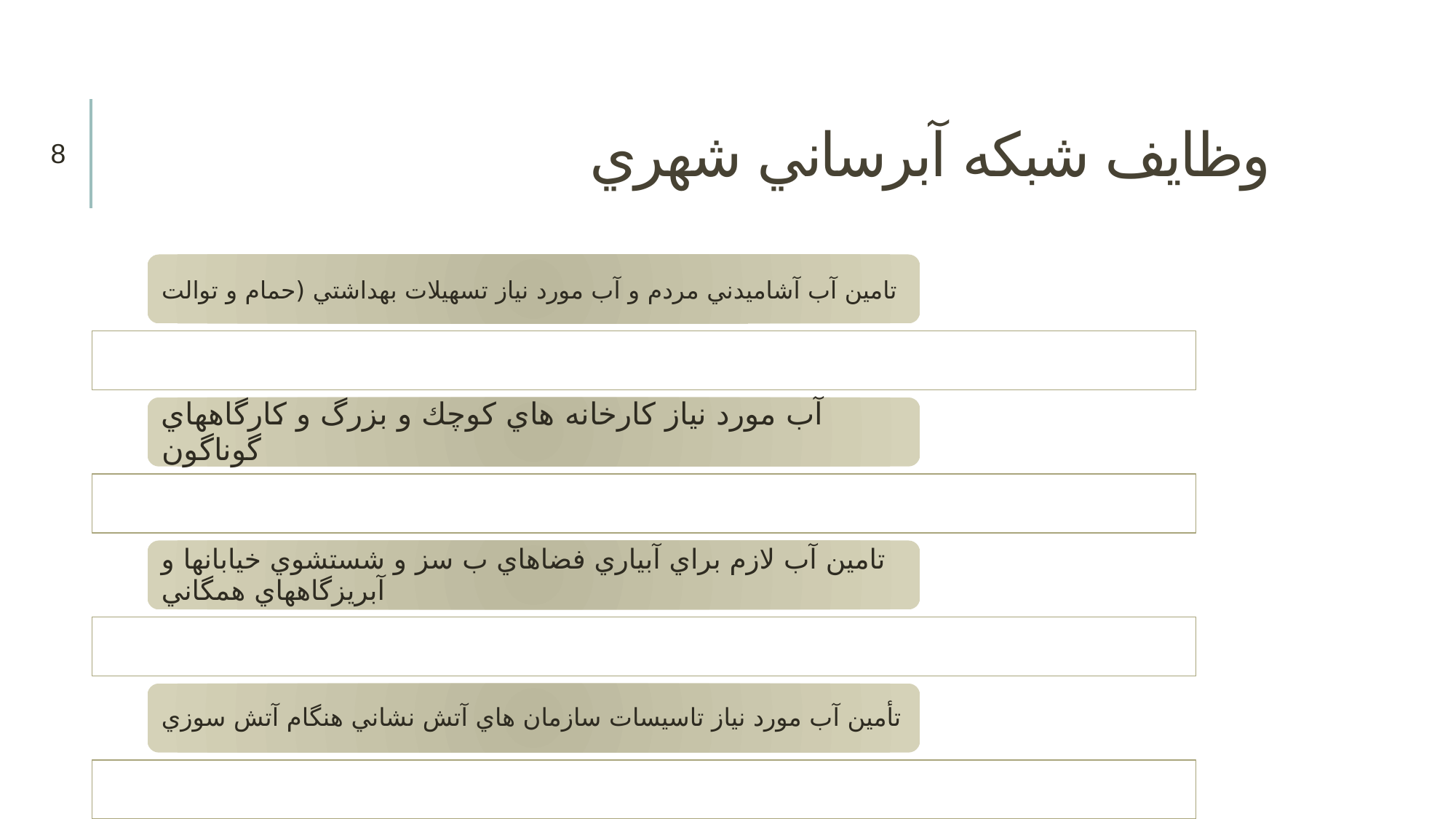

# وظايف شبكه آبرساني شهري
8
تأمین آب مورد نياز تاسيسات سازمان هاي آتش نشاني هنگام آتش سوزي